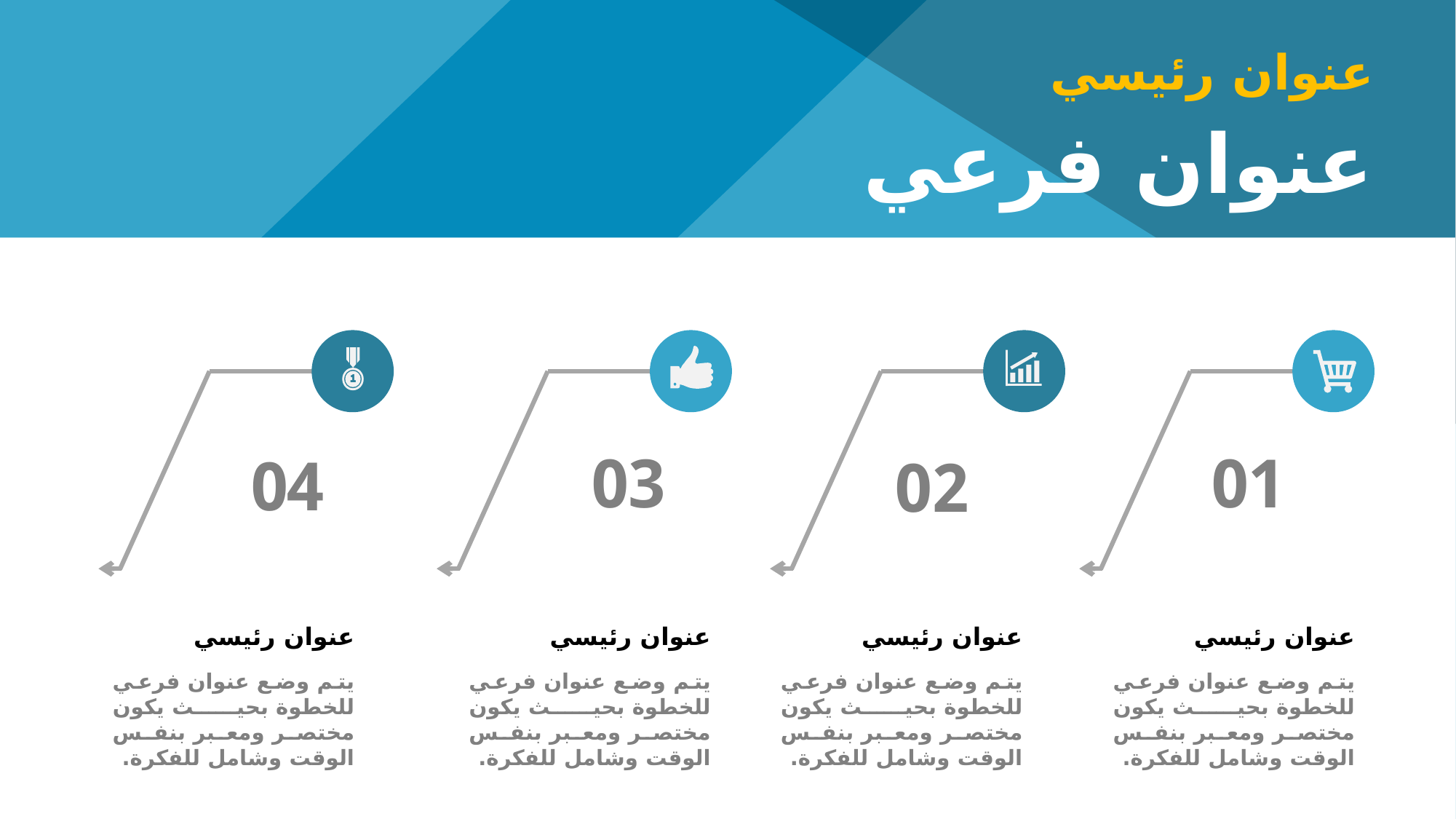

عنوان رئيسي
عنوان فرعي

03
01
04
02
عنوان رئيسي
عنوان رئيسي
عنوان رئيسي
عنوان رئيسي
يتم وضع عنوان فرعي للخطوة بحيث يكون مختصر ومعبر بنفس الوقت وشامل للفكرة.
يتم وضع عنوان فرعي للخطوة بحيث يكون مختصر ومعبر بنفس الوقت وشامل للفكرة.
يتم وضع عنوان فرعي للخطوة بحيث يكون مختصر ومعبر بنفس الوقت وشامل للفكرة.
يتم وضع عنوان فرعي للخطوة بحيث يكون مختصر ومعبر بنفس الوقت وشامل للفكرة.